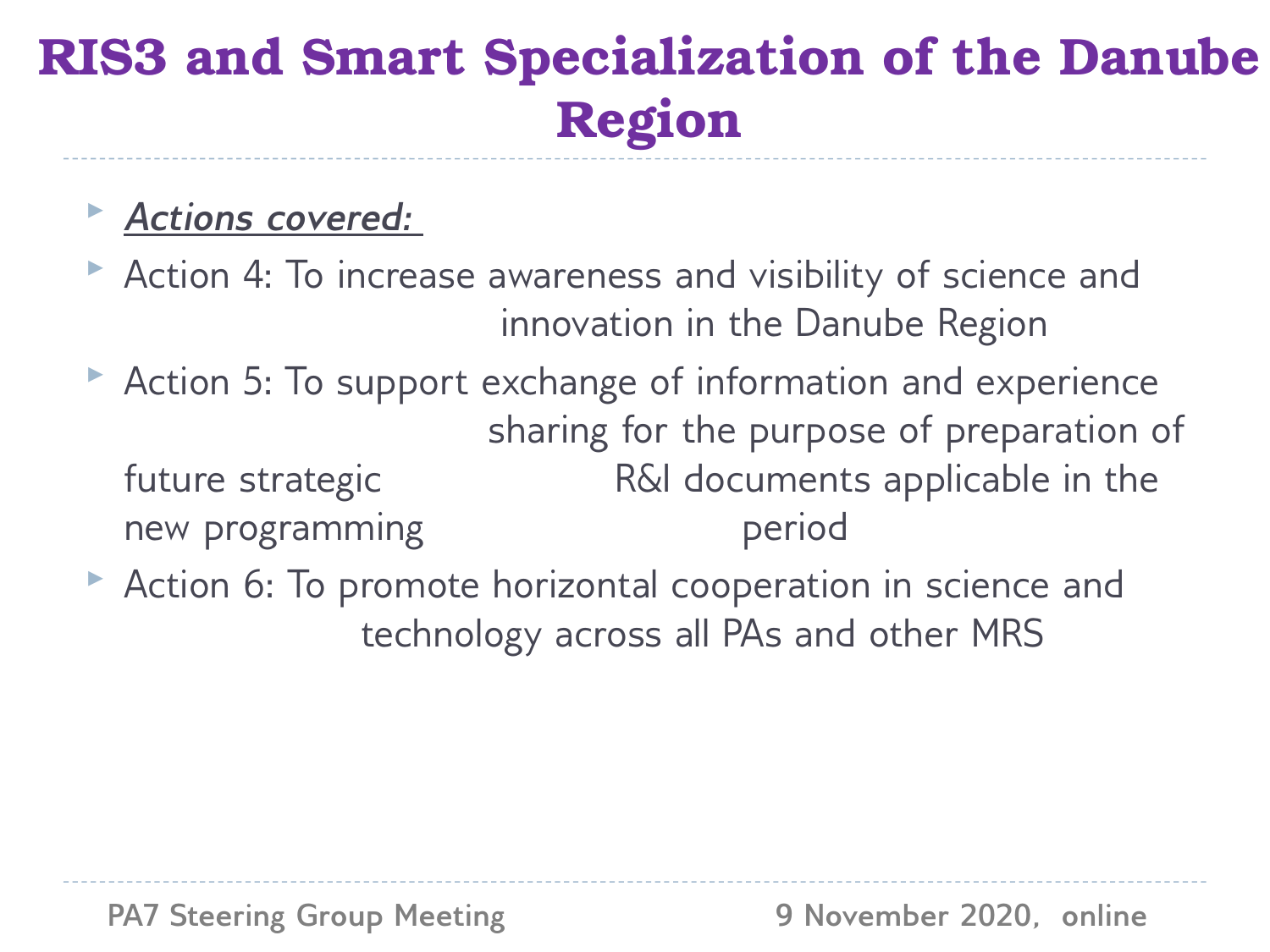

# RIS3 and Smart Specialization of the Danube Region

Actions covered:
Action 4: To increase awareness and visibility of science and 	 	          innovation in the Danube Region
Action 5: To support exchange of information and experience 	 	         sharing for the purpose of preparation of future strategic 	         R&I documents applicable in the new programming 	  	         period
Action 6: To promote horizontal cooperation in science and 	 	         technology across all PAs and other MRS

PA7 Steering Group Meeting                          9 November 2020,  online